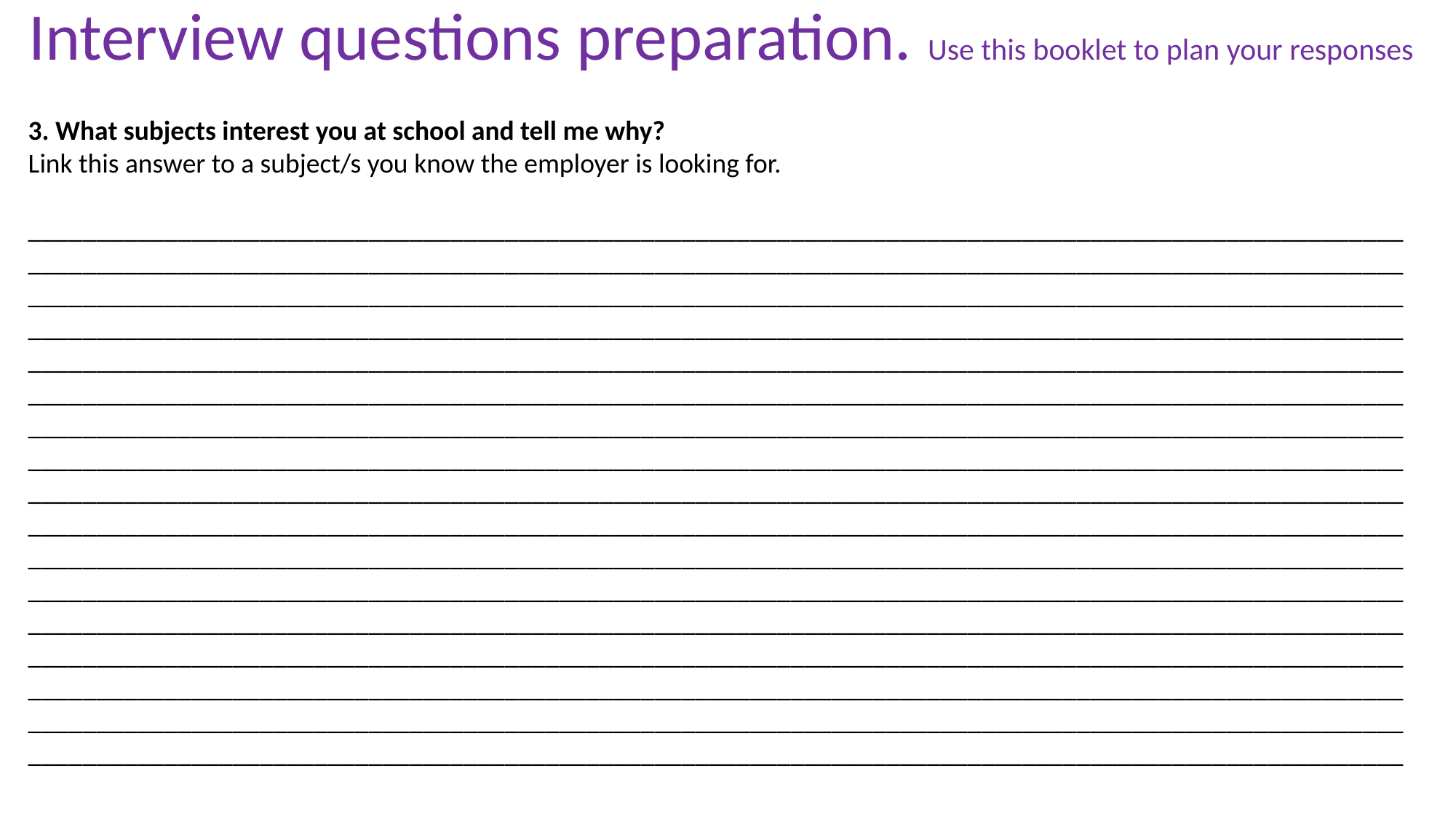

# Interview questions preparation. Use this booklet to plan your responses

3. What subjects interest you at school and tell me why?
Link this answer to a subject/s you know the employer is looking for.
 _____________________________________________________________________________________________________________________________________________________________________________________________________________________________________________________________________________________________________________________________________________________________________________________________________________________________________________________________________________________________________________________________________________________________________________________________________________________________________________________________________________________________________________________________________________________________________________________________________________________________________________________________________________________________________________________________________________________________________________________________________________________________________________________________________________________________________________________________________________________________________________________________________________________________________________________________________________________________________________________________________________________________________________________________________________________________________________________________________________________________________________________________________________________________________________________________________________________________________________________________________________________________________________________________________________________________________________________